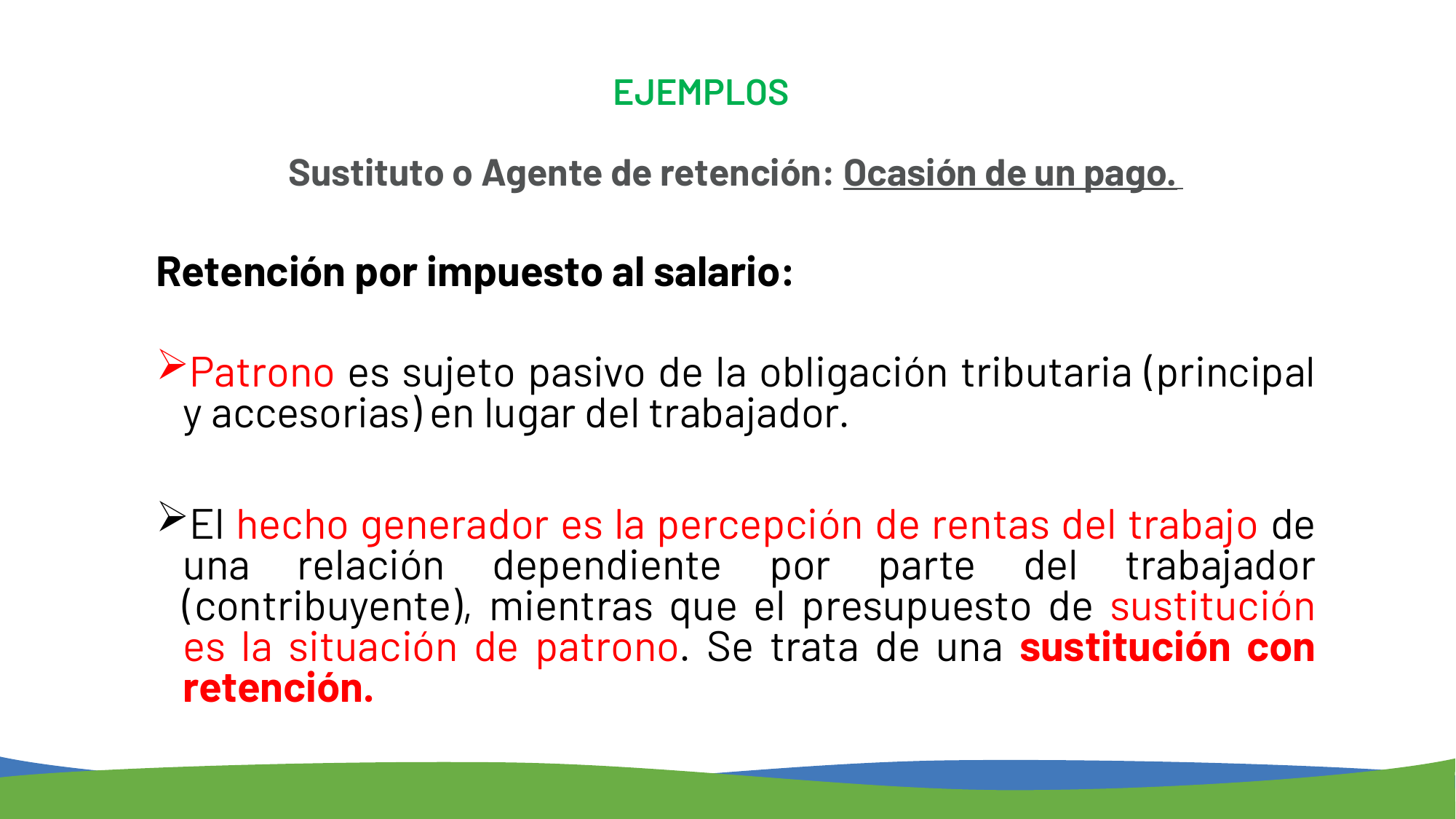

EJEMPLOS
Sustituto o Agente de retención: Ocasión de un pago.

Retención por impuesto al salario:

Patrono es sujeto pasivo de la obligación tributaria (principal y accesorias) en lugar del trabajador.

El hecho generador es la percepción de rentas del trabajo de una relación dependiente por parte del trabajador (contribuyente), mientras que el presupuesto de sustitución es la situación de patrono. Se trata de una sustitución con retención.